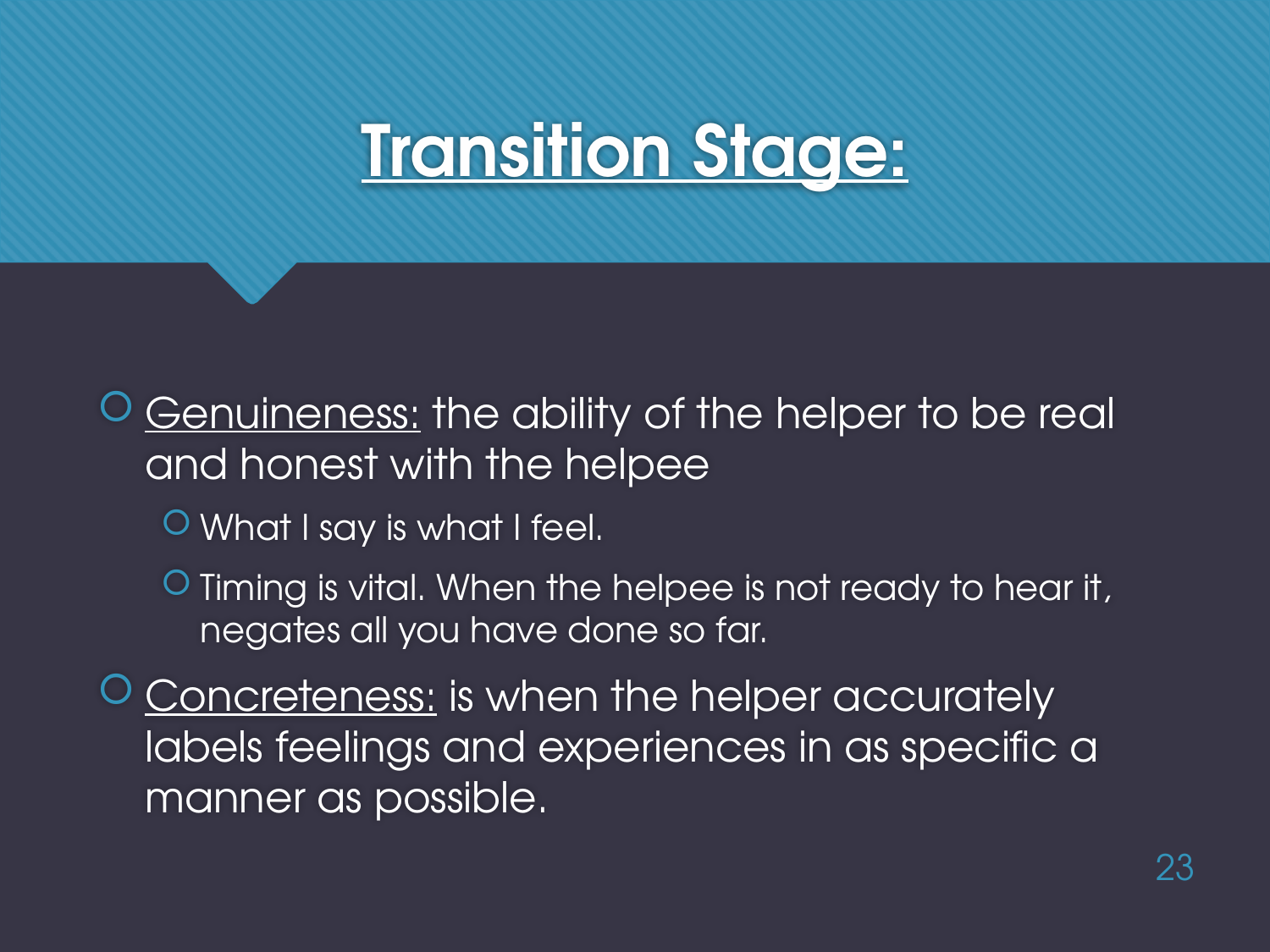

# Transition Stage:
Genuineness: the ability of the helper to be real and honest with the helpee
What I say is what I feel.
Timing is vital. When the helpee is not ready to hear it, negates all you have done so far.
Concreteness: is when the helper accurately labels feelings and experiences in as specific a manner as possible.
23